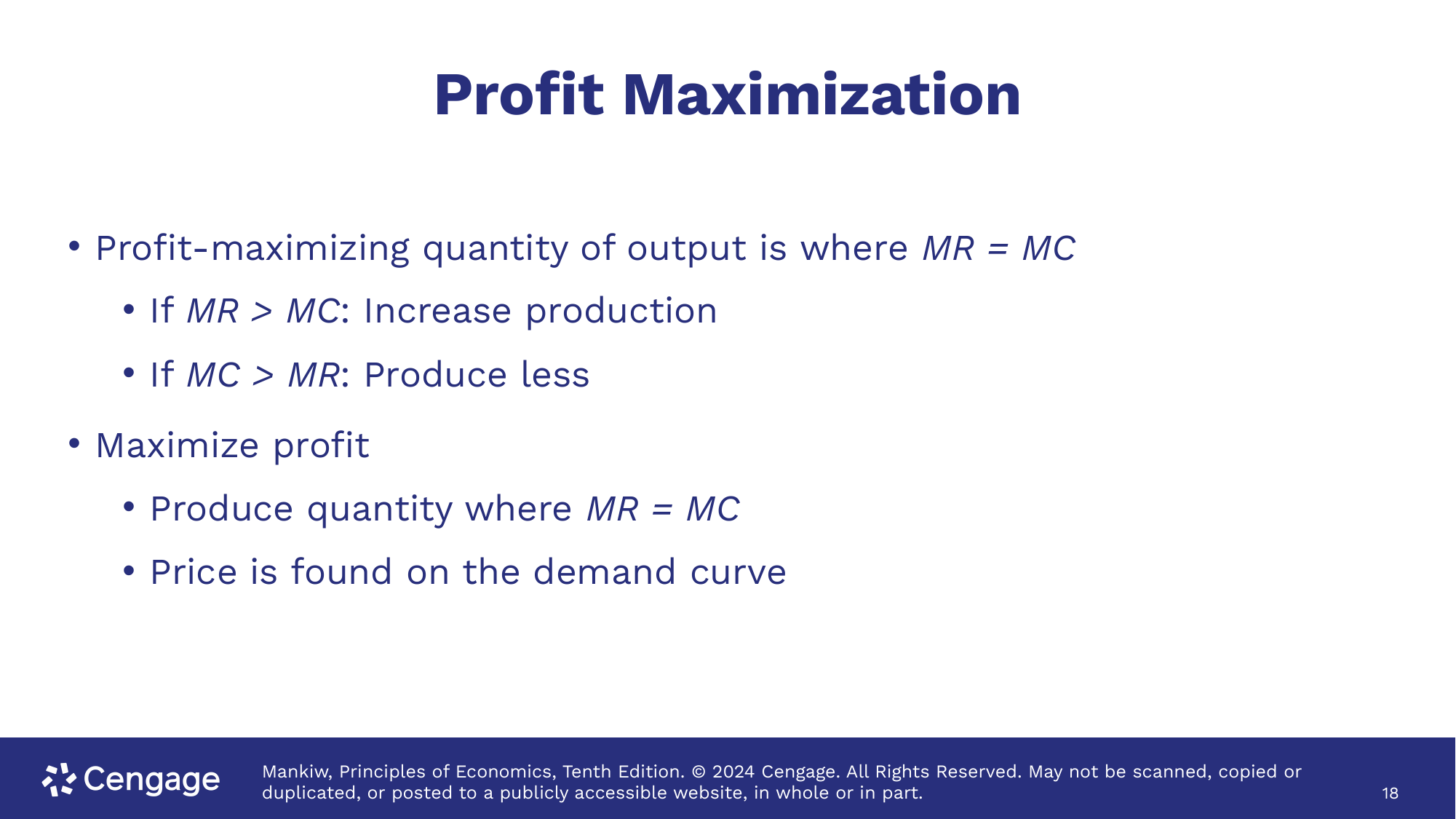

# Profit Maximization
Profit-maximizing quantity of output is where MR = MC
If MR > MC: Increase production
If MC > MR: Produce less
Maximize profit
Produce quantity where MR = MC
Price is found on the demand curve